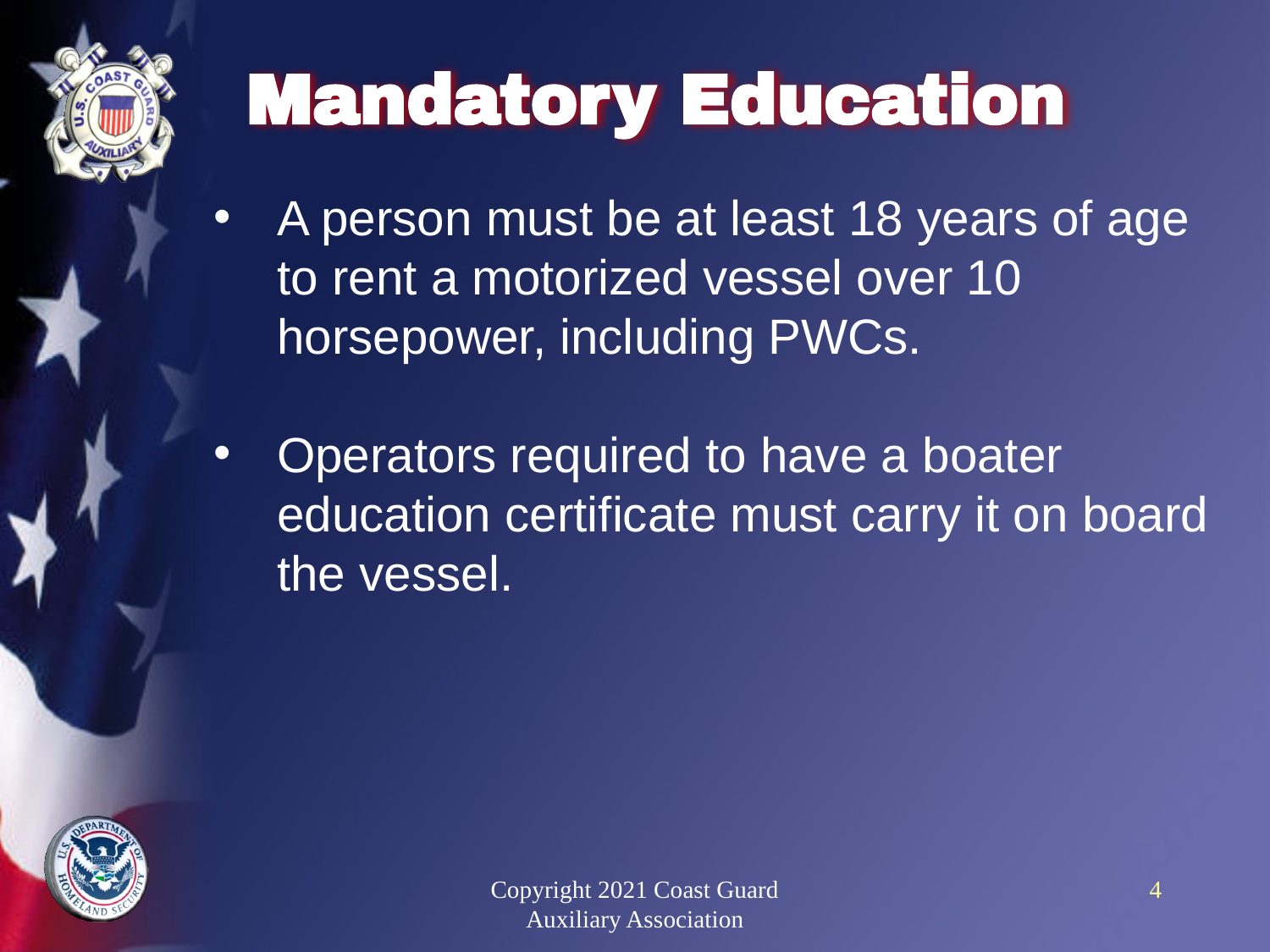

# Mandatory Education

A person must be at least 18 years of age to rent a motorized vessel over 10 horsepower, including PWCs.

Operators required to have a boater education certificate must carry it on board the vessel.

Copyright 2021 Coast Guard Auxiliary Association
4